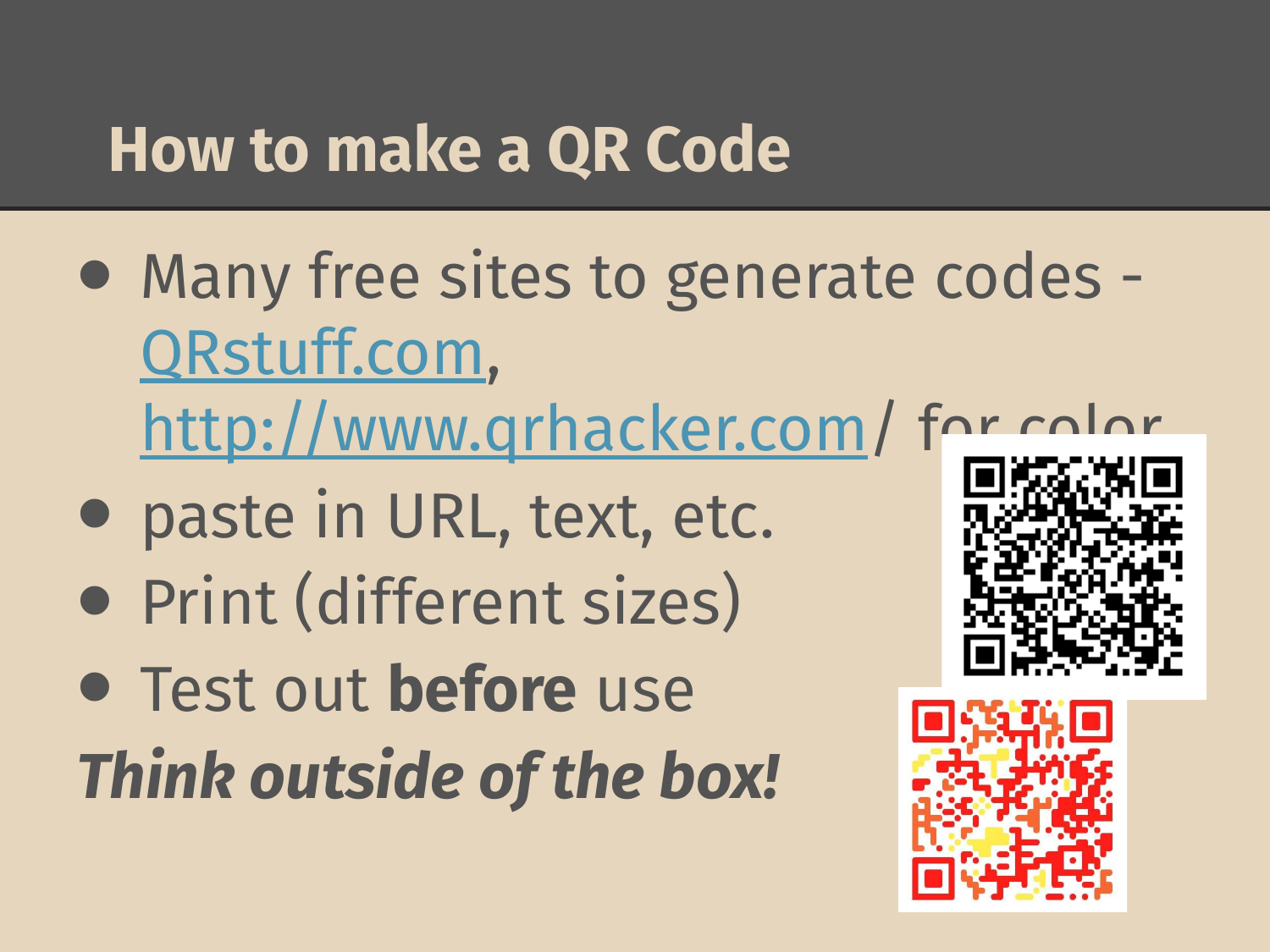

# How to make a QR Code
Many free sites to generate codes - QRstuff.com, http://www.qrhacker.com/ for color
paste in URL, text, etc.
Print (different sizes)
Test out before use
Think outside of the box!